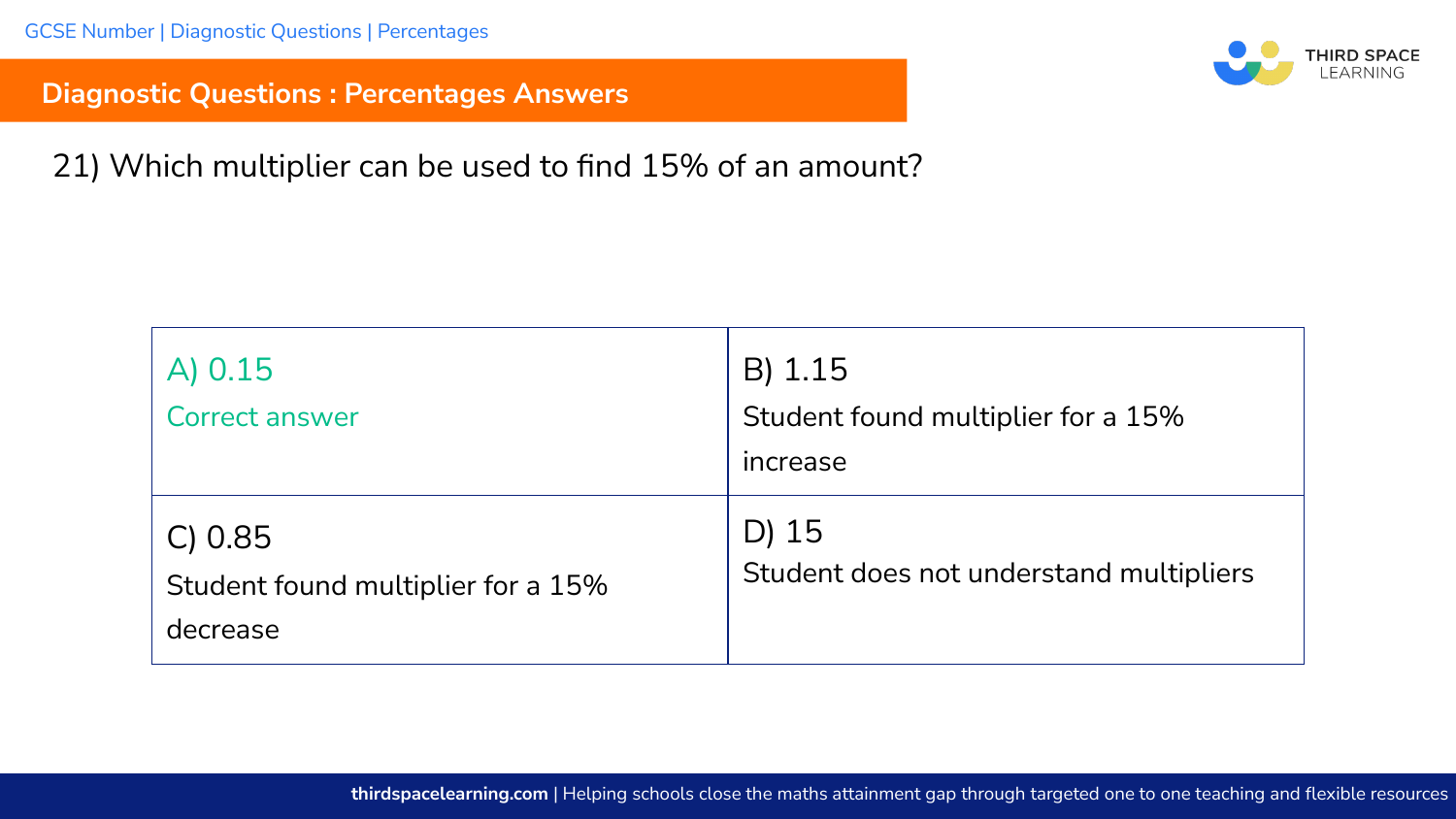

Diagnostic Questions : Percentages Answers
| 21) Which multiplier can be used to find 15% of an amount? |
| --- |
| A) 0.15 Correct answer | B) 1.15 Student found multiplier for a 15% increase |
| --- | --- |
| C) 0.85 Student found multiplier for a 15% decrease | D) 15 Student does not understand multipliers |